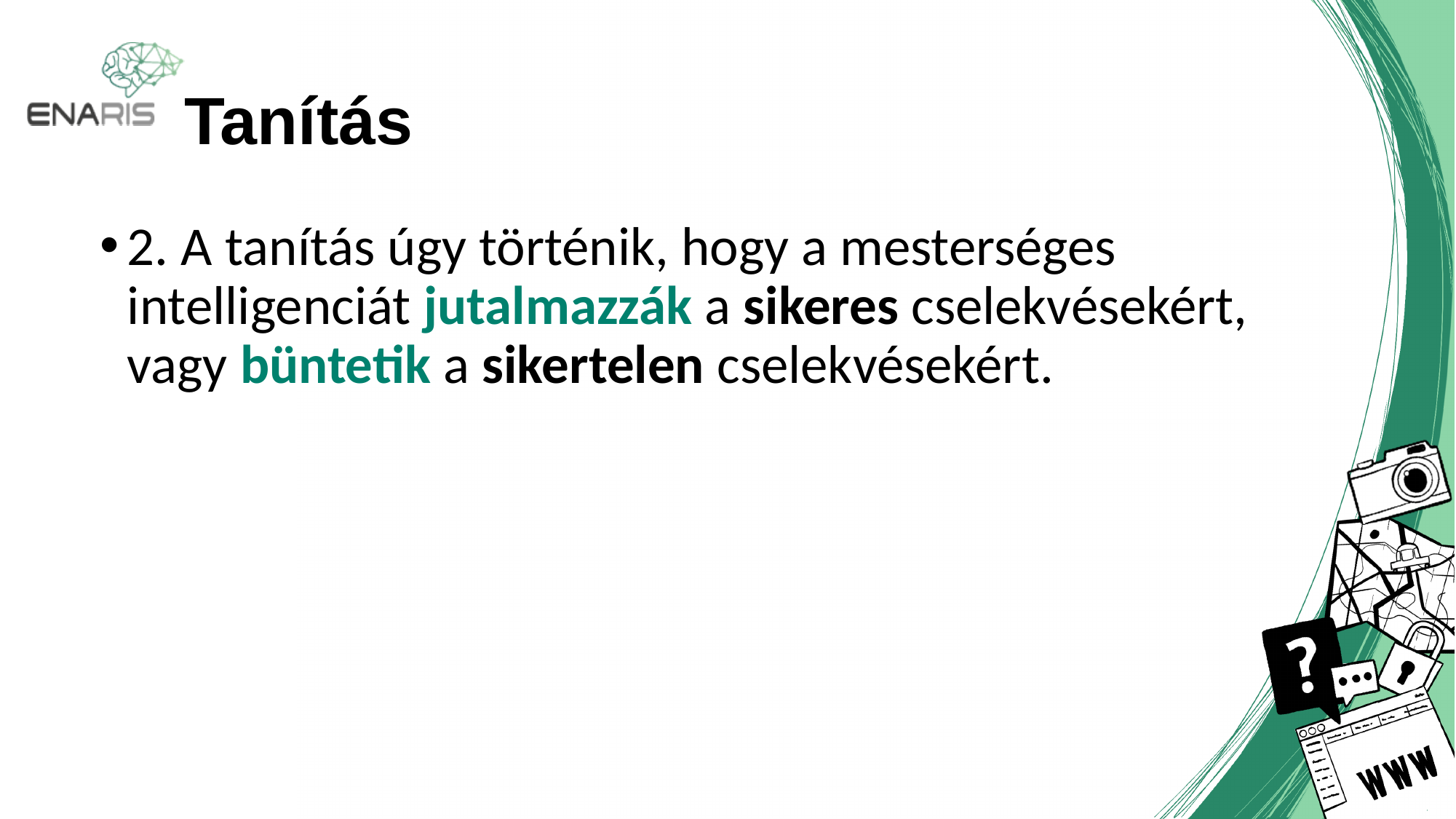

# Tanítás
2. A tanítás úgy történik, hogy a mesterséges intelligenciát jutalmazzák a sikeres cselekvésekért, vagy büntetik a sikertelen cselekvésekért.